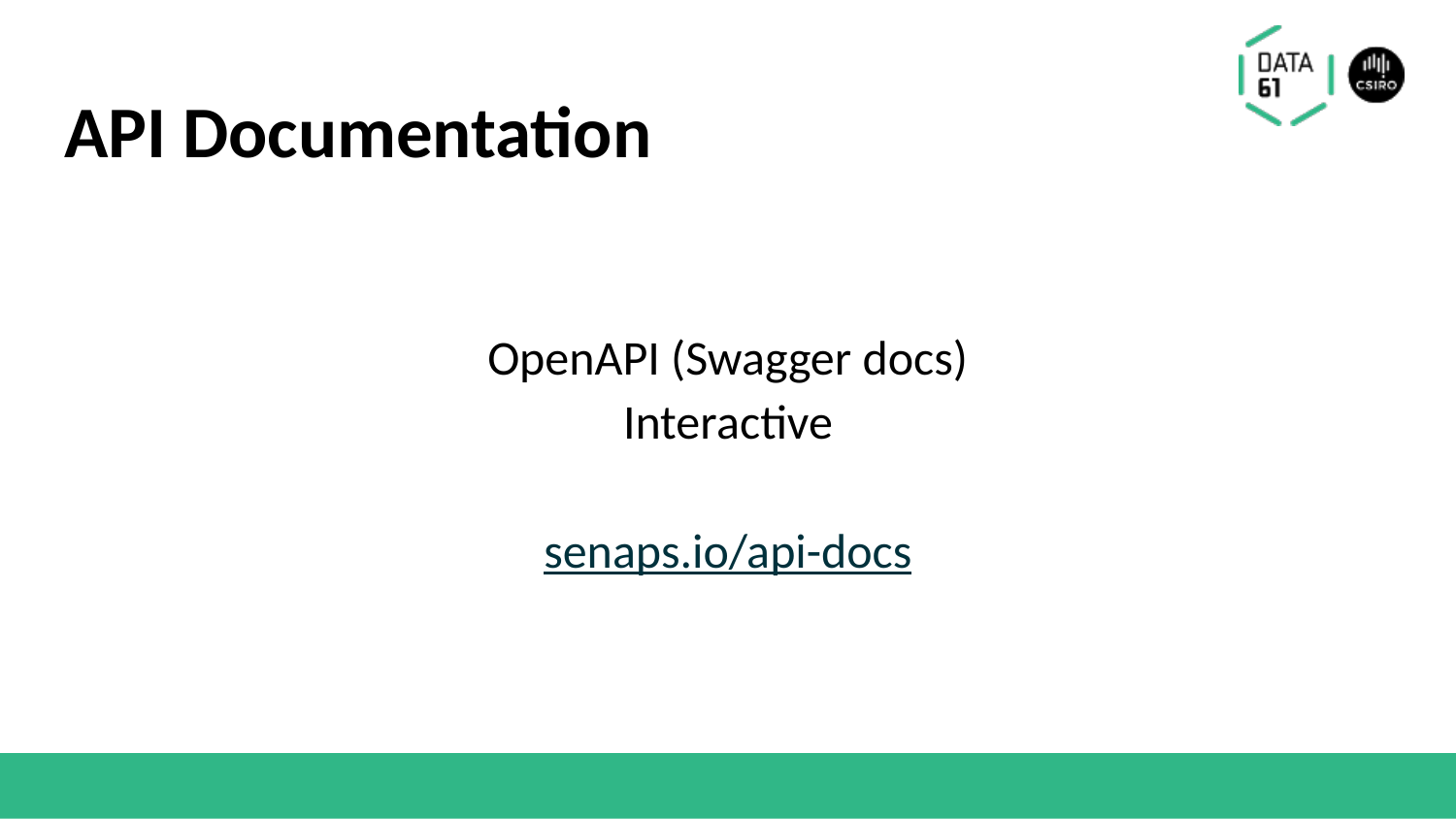

# API Documentation

OpenAPI (Swagger docs)
Interactive

senaps.io/api-docs